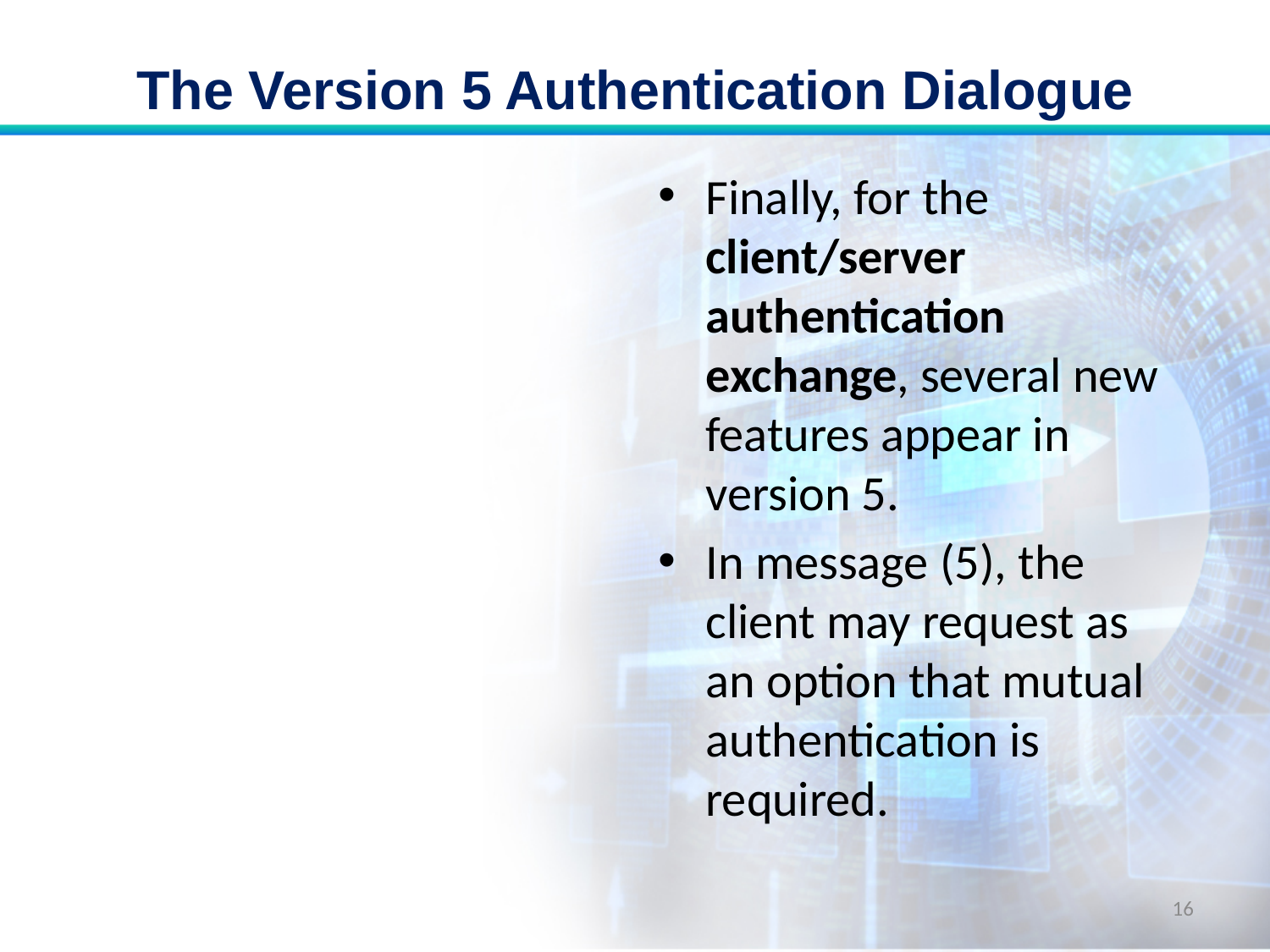

# The Version 5 Authentication Dialogue
Finally, for the client/server authentication exchange, several new features appear in version 5.
In message (5), the client may request as an option that mutual authentication is required.
16